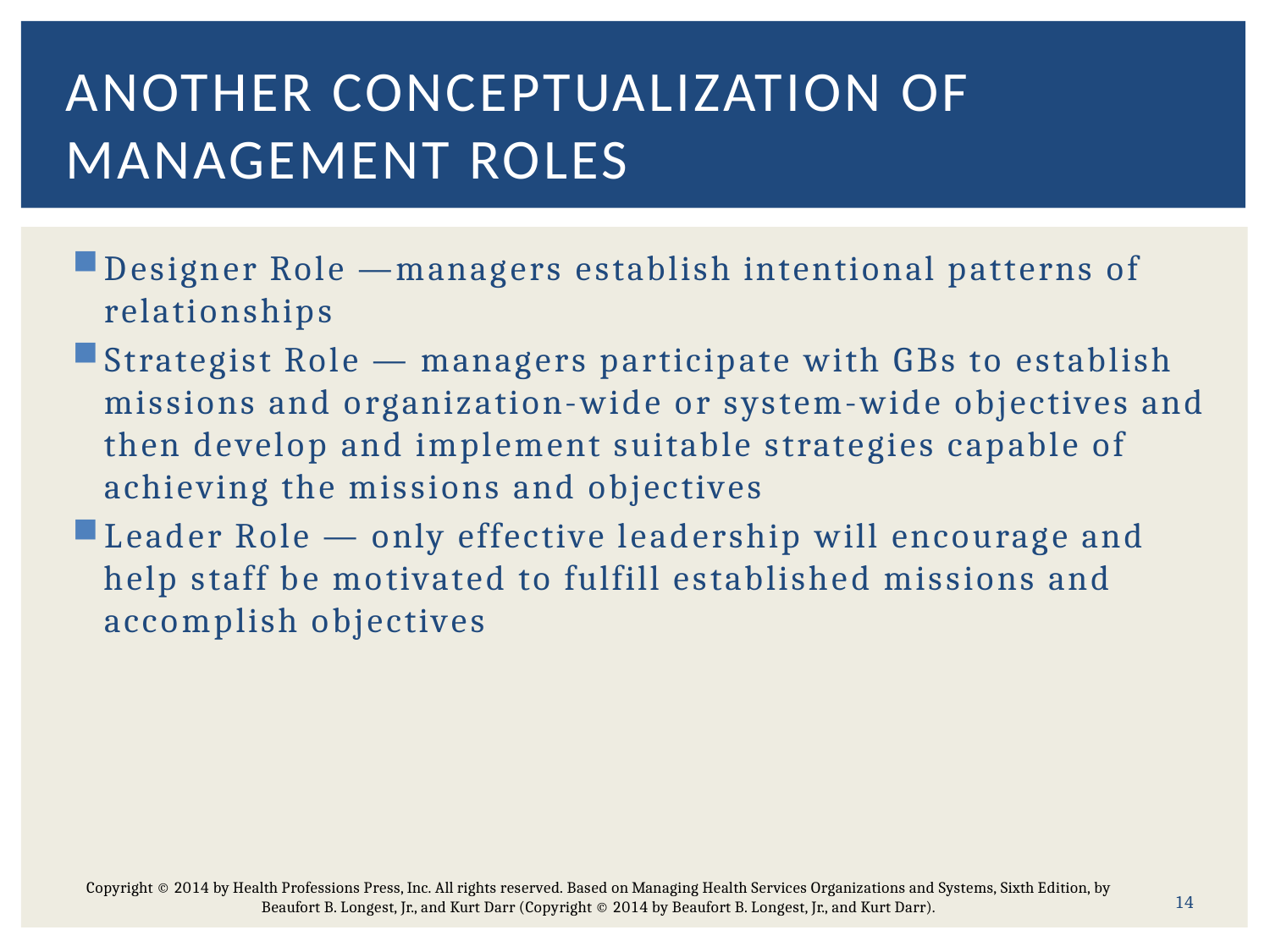

# Another Conceptualization of Management Roles
Designer Role —managers establish intentional patterns of relationships
Strategist Role — managers participate with GBs to establish missions and organization-wide or system-wide objectives and then develop and implement suitable strategies capable of achieving the missions and objectives
Leader Role — only effective leadership will encourage and help staff be motivated to fulfill established missions and accomplish objectives

14